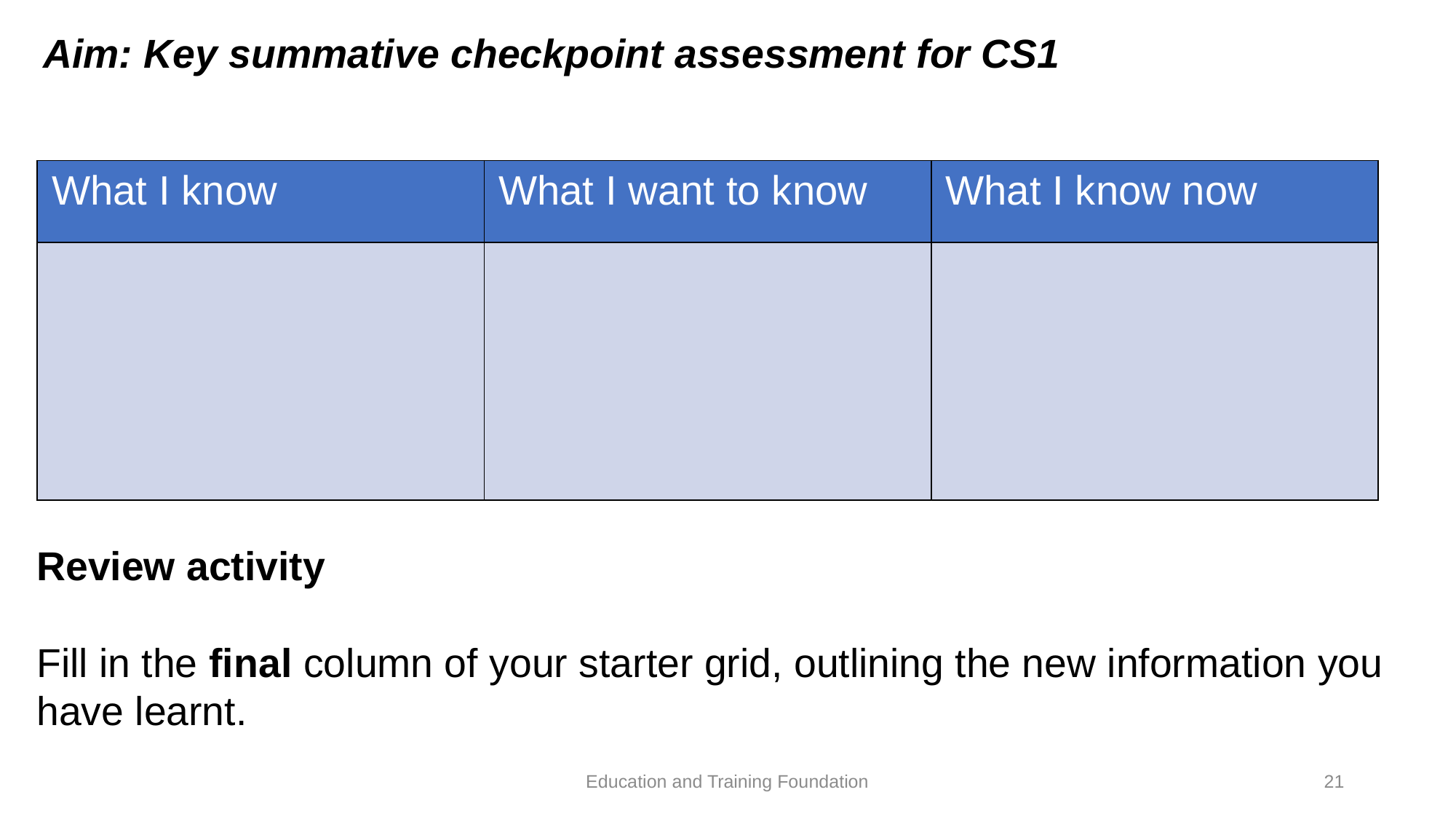

Aim: Key summative checkpoint assessment for CS1
| What I know | What I want to know | What I know now |
| --- | --- | --- |
|  |  |  |
Review activity

Fill in the final column of your starter grid, outlining the new information you have learnt.
Education and Training Foundation
21